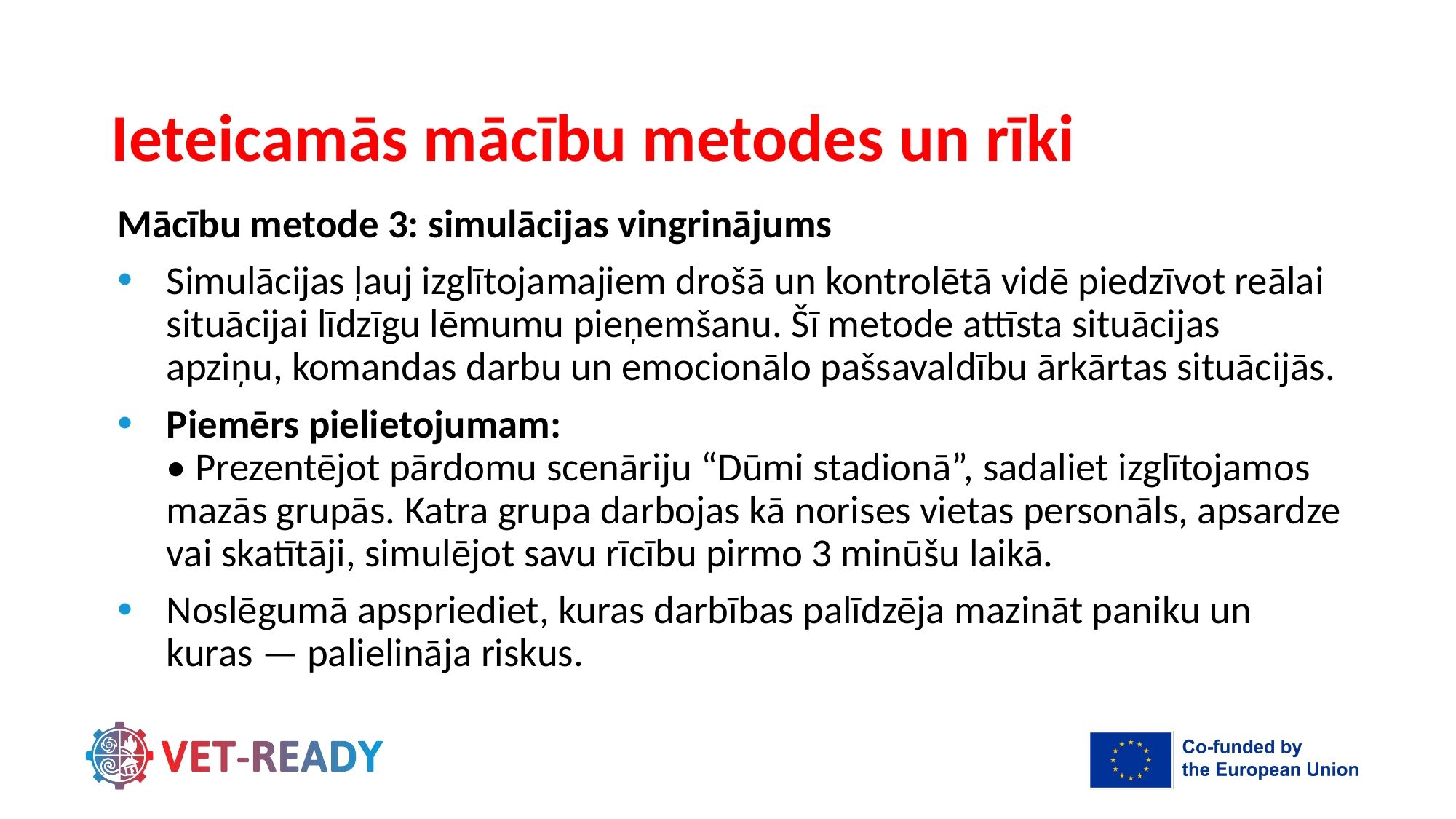

# Ieteicamās mācību metodes un rīki
Mācību metode 3: simulācijas vingrinājums
Simulācijas ļauj izglītojamajiem drošā un kontrolētā vidē piedzīvot reālai situācijai līdzīgu lēmumu pieņemšanu. Šī metode attīsta situācijas apziņu, komandas darbu un emocionālo pašsavaldību ārkārtas situācijās.
Piemērs pielietojumam:
• Prezentējot pārdomu scenāriju “Dūmi stadionā”, sadaliet izglītojamos mazās grupās. Katra grupa darbojas kā norises vietas personāls, apsardze vai skatītāji, simulējot savu rīcību pirmo 3 minūšu laikā.
Noslēgumā apspriediet, kuras darbības palīdzēja mazināt paniku un kuras — palielināja riskus.